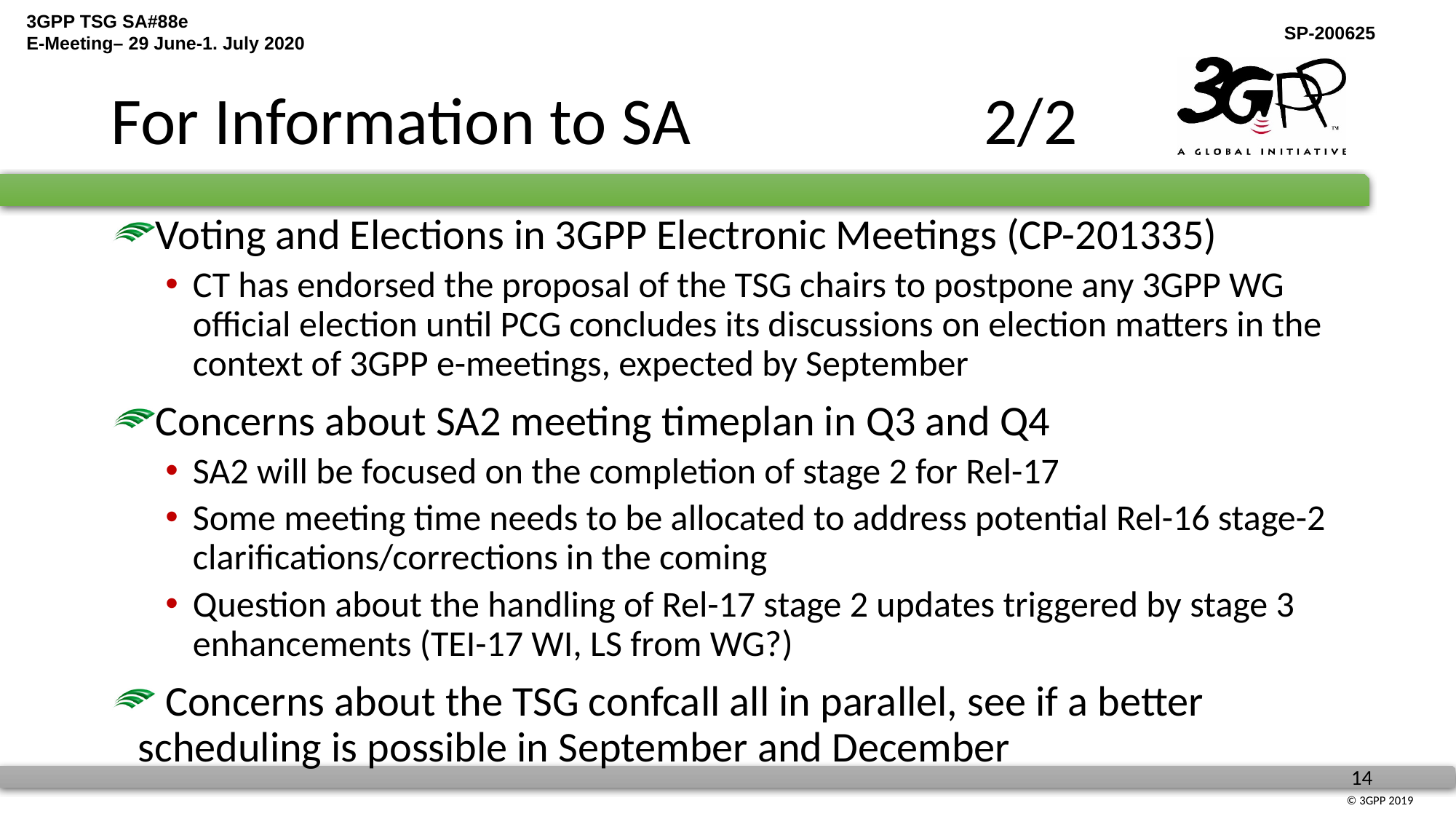

# For Information to SA			2/2
Voting and Elections in 3GPP Electronic Meetings (CP-201335)
CT has endorsed the proposal of the TSG chairs to postpone any 3GPP WG official election until PCG concludes its discussions on election matters in the context of 3GPP e-meetings, expected by September
Concerns about SA2 meeting timeplan in Q3 and Q4
SA2 will be focused on the completion of stage 2 for Rel-17
Some meeting time needs to be allocated to address potential Rel-16 stage-2 clarifications/corrections in the coming
Question about the handling of Rel-17 stage 2 updates triggered by stage 3 enhancements (TEI-17 WI, LS from WG?)
 Concerns about the TSG confcall all in parallel, see if a better scheduling is possible in September and December